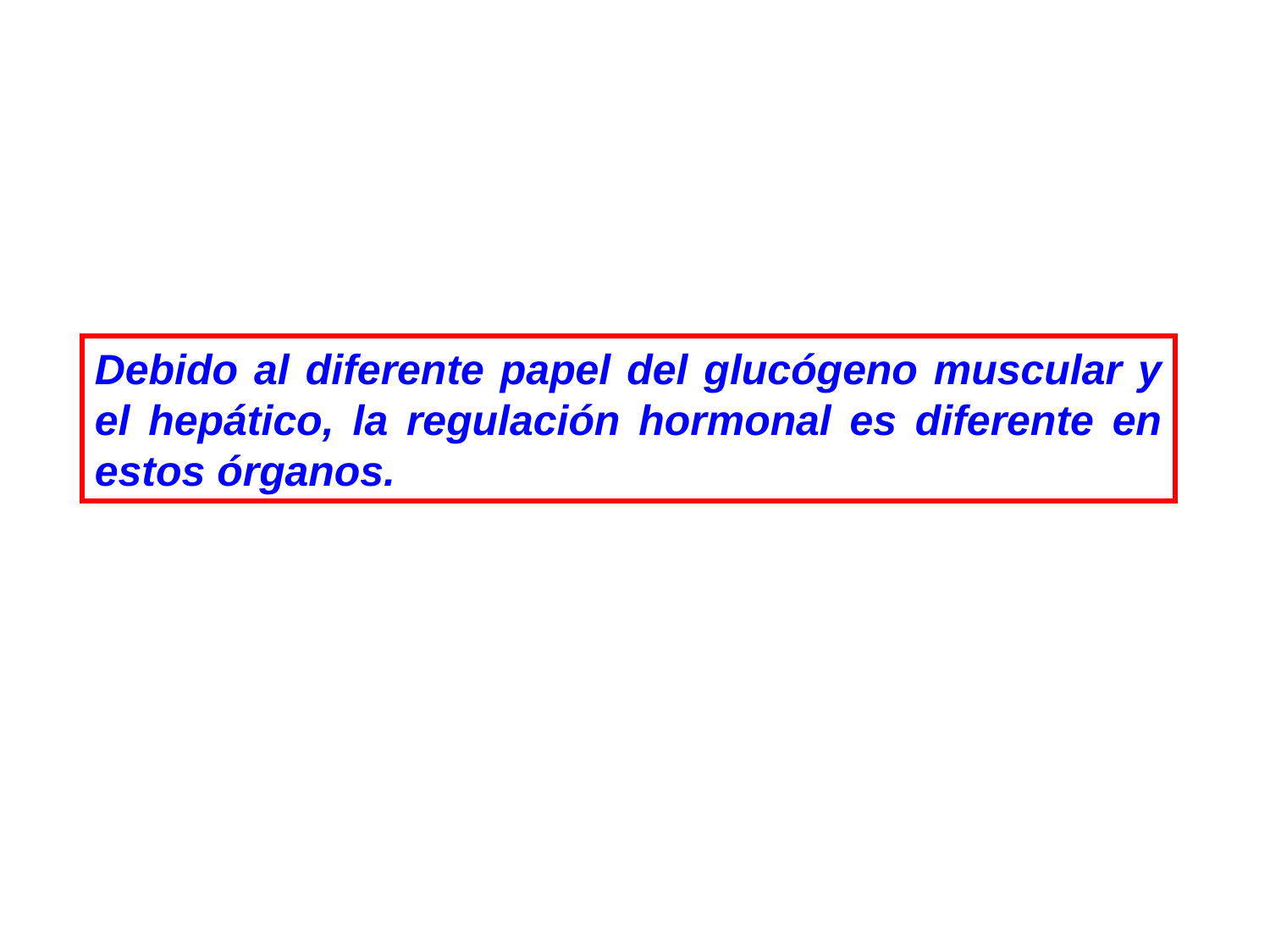

Debido al diferente papel del glucógeno muscular y el hepático, la regulación hormonal es diferente en estos órganos.